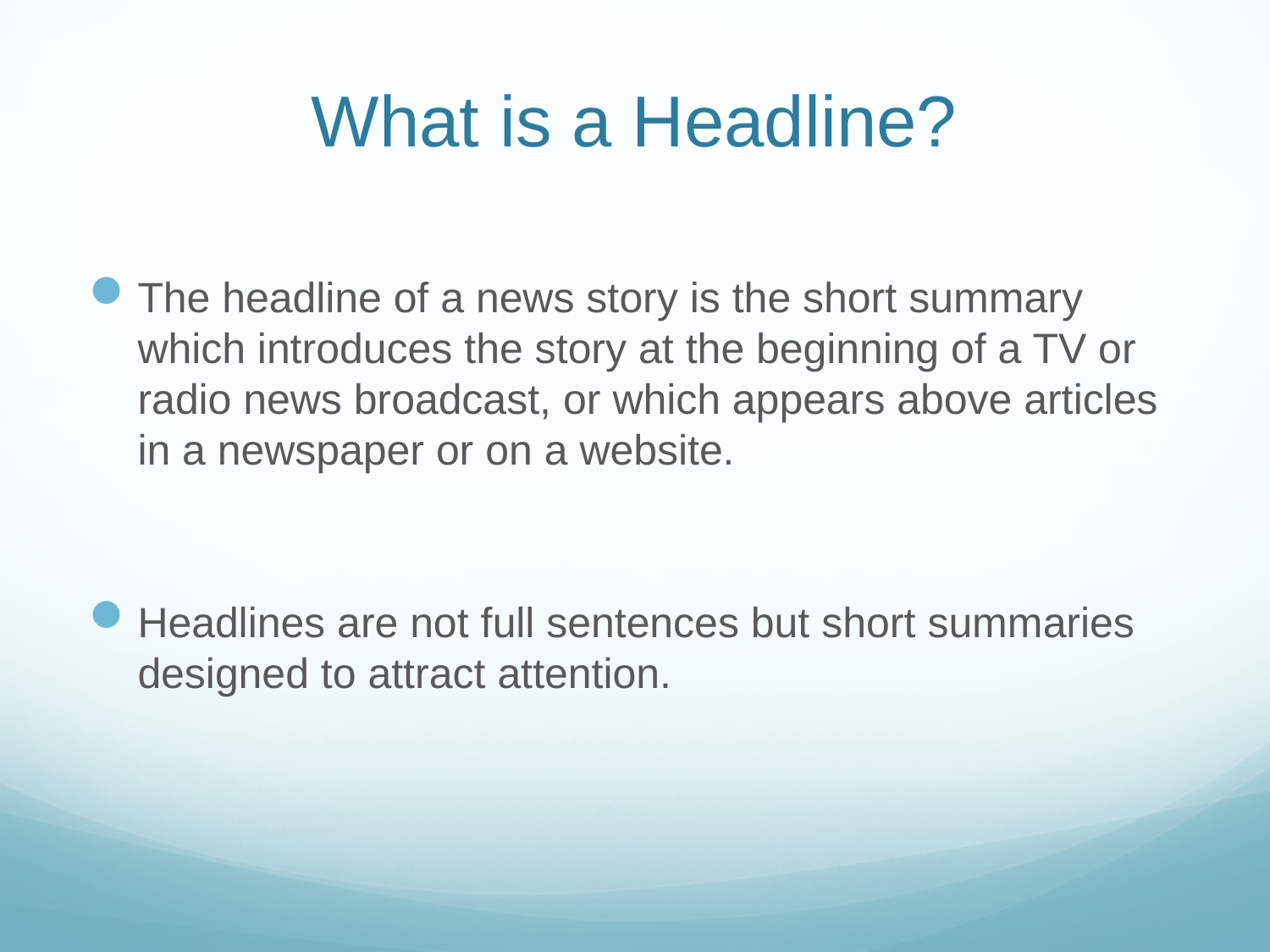

# What is a Headline?
The headline of a news story is the short summary which introduces the story at the beginning of a TV or radio news broadcast, or which appears above articles in a newspaper or on a website.

Headlines are not full sentences but short summaries designed to attract attention.